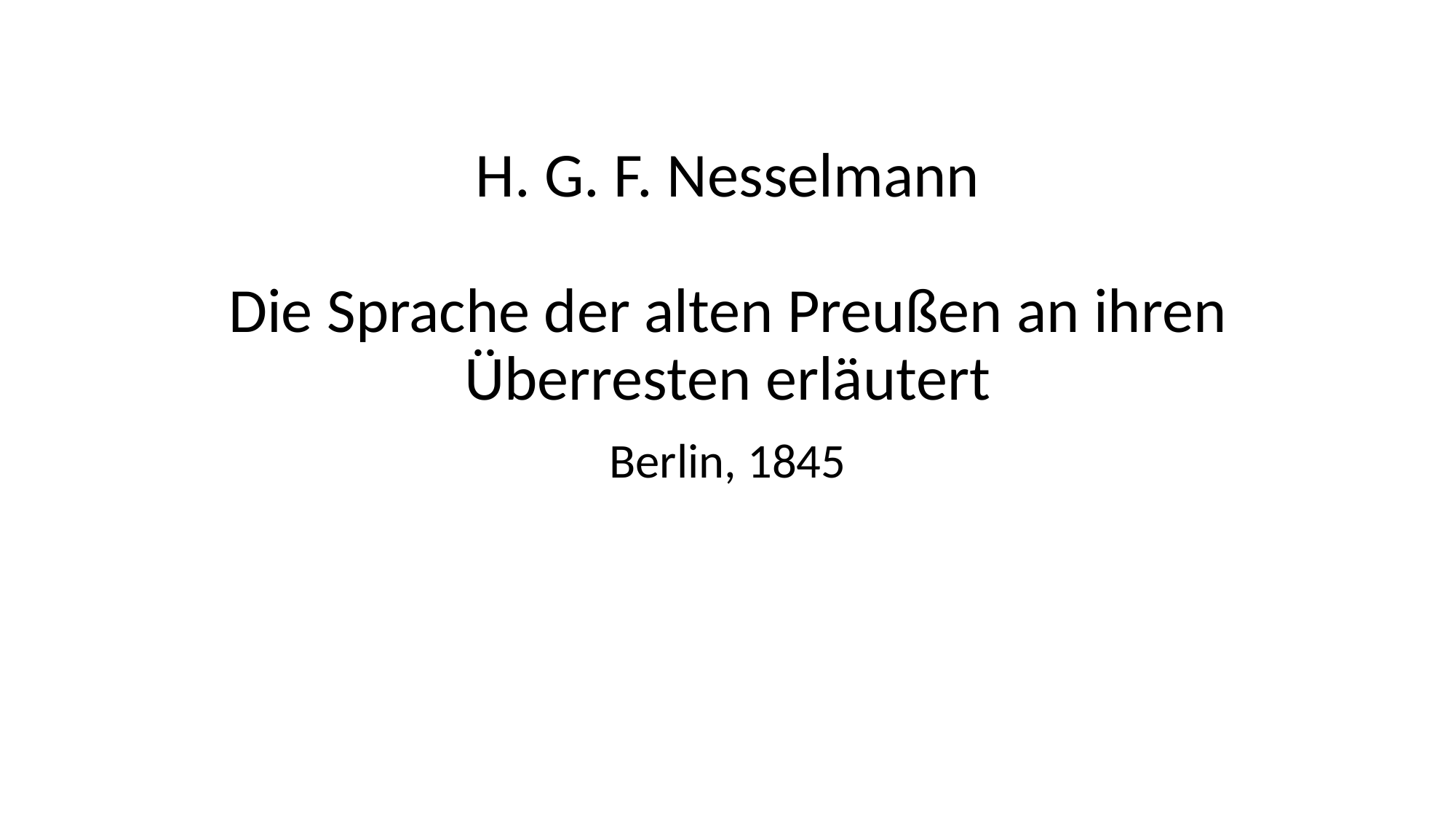

# H. G. F. Nesselmann Die Sprache der alten Preußen an ihren Überresten erläutert
Berlin, 1845